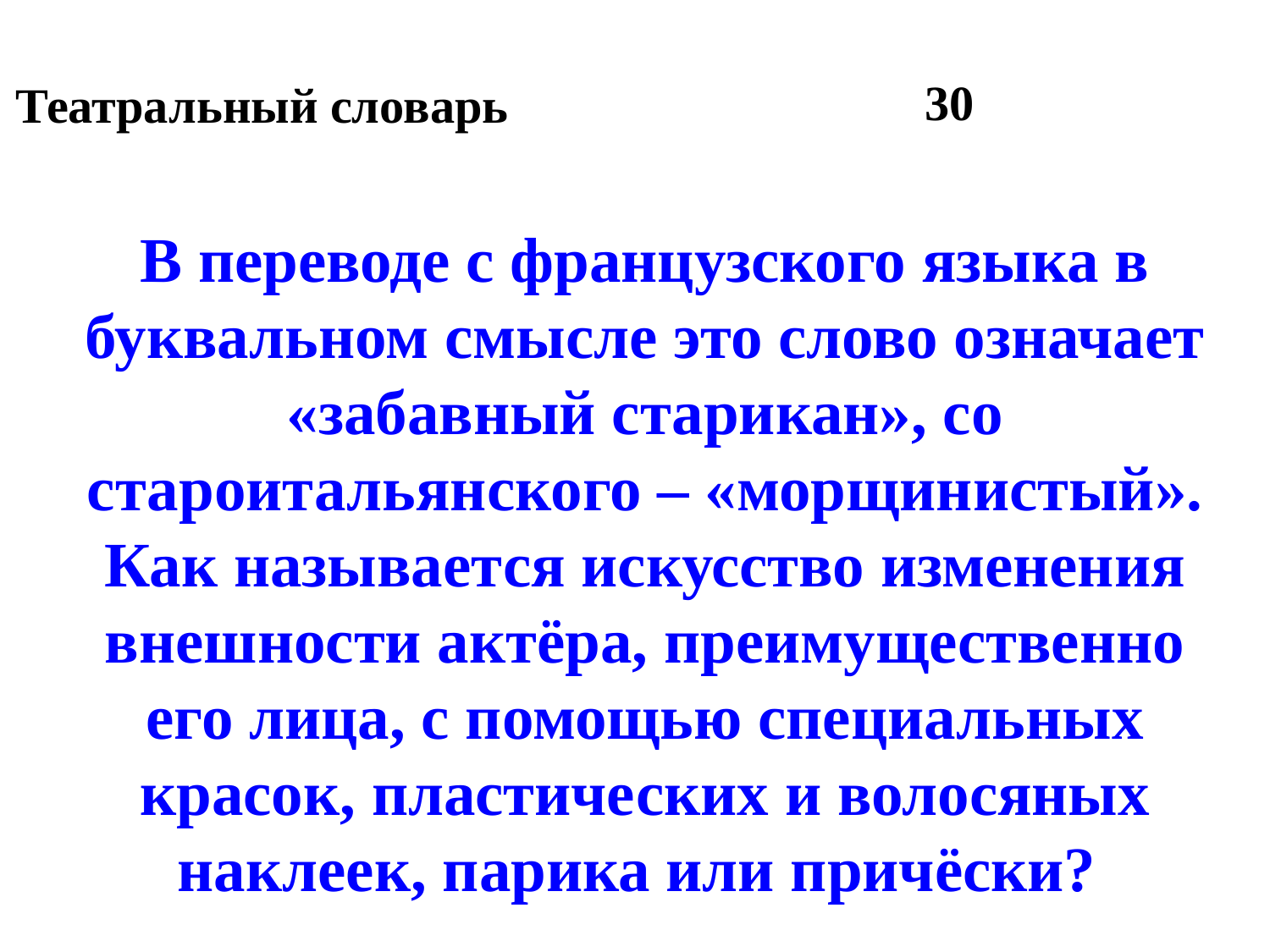

30
Театральный словарь

В переводе с французского языка в буквальном смысле это слово означает «забавный старикан», со староитальянского – «морщинистый». Как называется искусство изменения внешности актёра, преимущественно его лица, с помощью специальных красок, пластических и волосяных наклеек, парика или причёски?